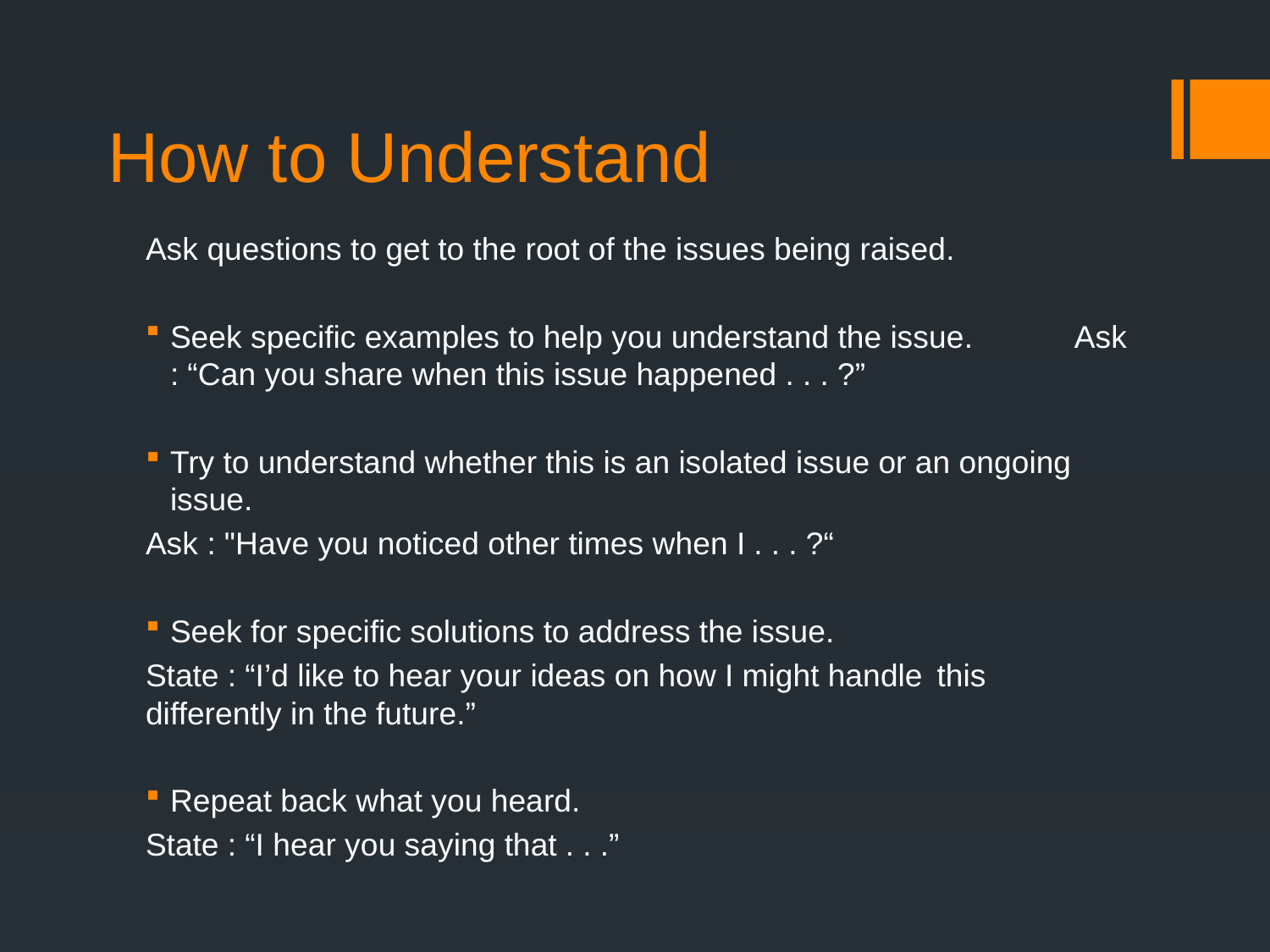

# How to Understand
Ask questions to get to the root of the issues being raised.

Seek specific examples to help you understand the issue. 	Ask : “Can you share when this issue happened . . . ?”

Try to understand whether this is an isolated issue or an ongoing issue.
	Ask : "Have you noticed other times when I . . . ?“

Seek for specific solutions to address the issue.
	State : “I’d like to hear your ideas on how I might handle 	this differently in the future.”

Repeat back what you heard.
	State : “I hear you saying that . . .”